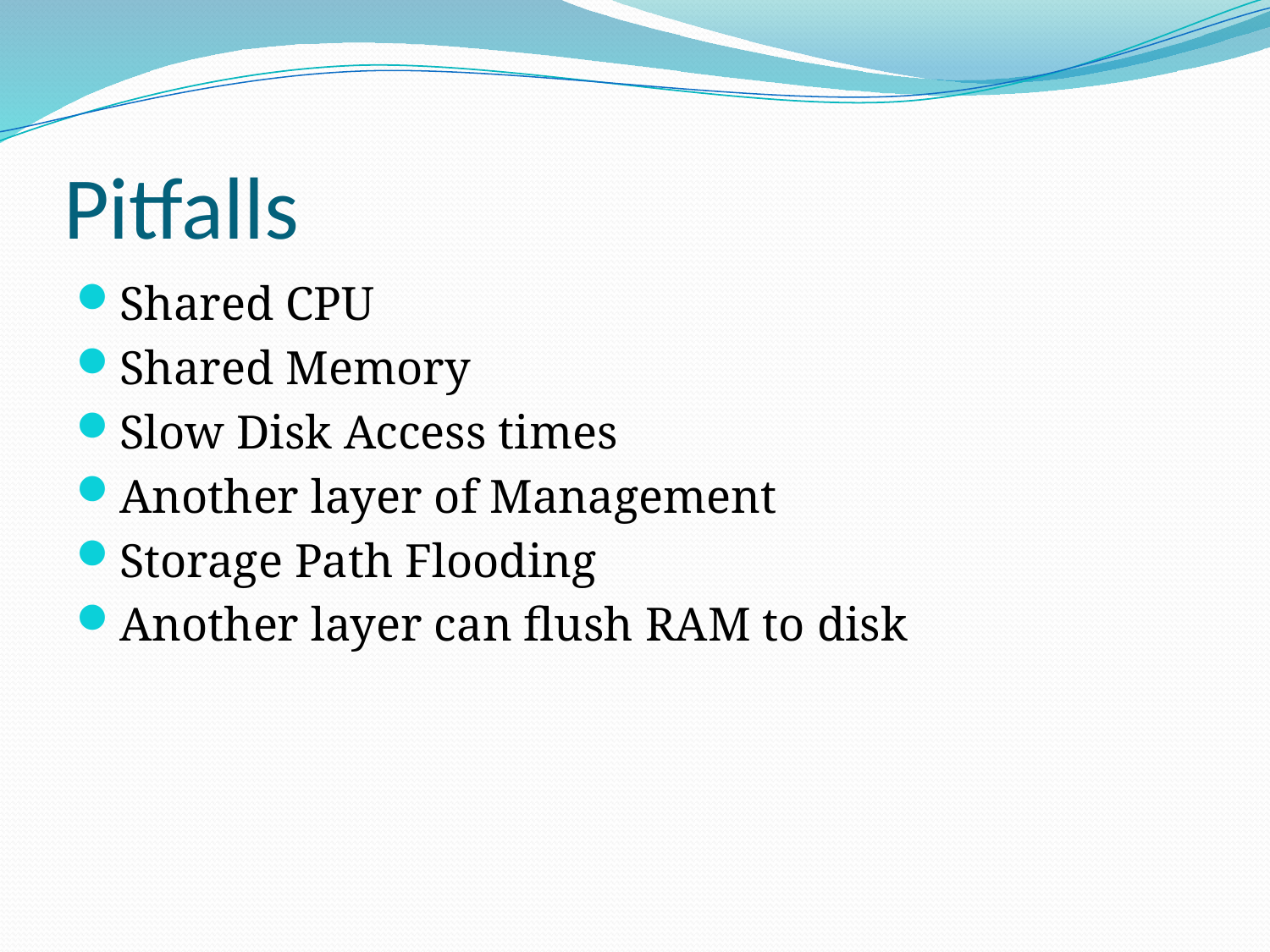

# Pitfalls
Shared CPU
Shared Memory
Slow Disk Access times
Another layer of Management
Storage Path Flooding
Another layer can flush RAM to disk